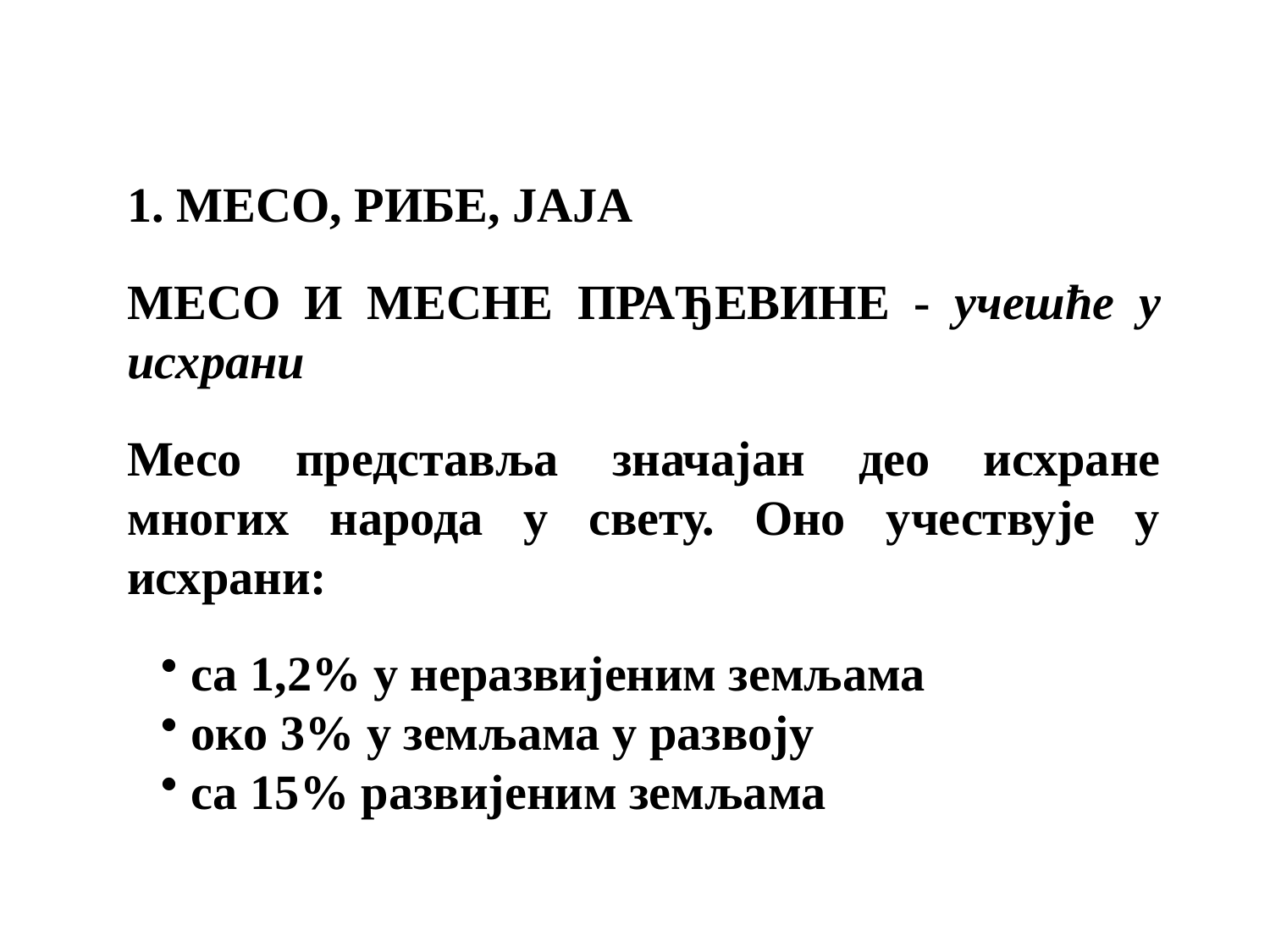

1. МЕСО, РИБЕ, ЈАЈА

МЕСО И МЕСНЕ ПРАЂЕВИНЕ - учешће у исхрани

Месо представља значајан део исхране многих народа у свету. Оно учествује у исхрани:

са 1,2% у неразвијеним земљама
око 3% у земљама у развоју
са 15% развијеним земљама